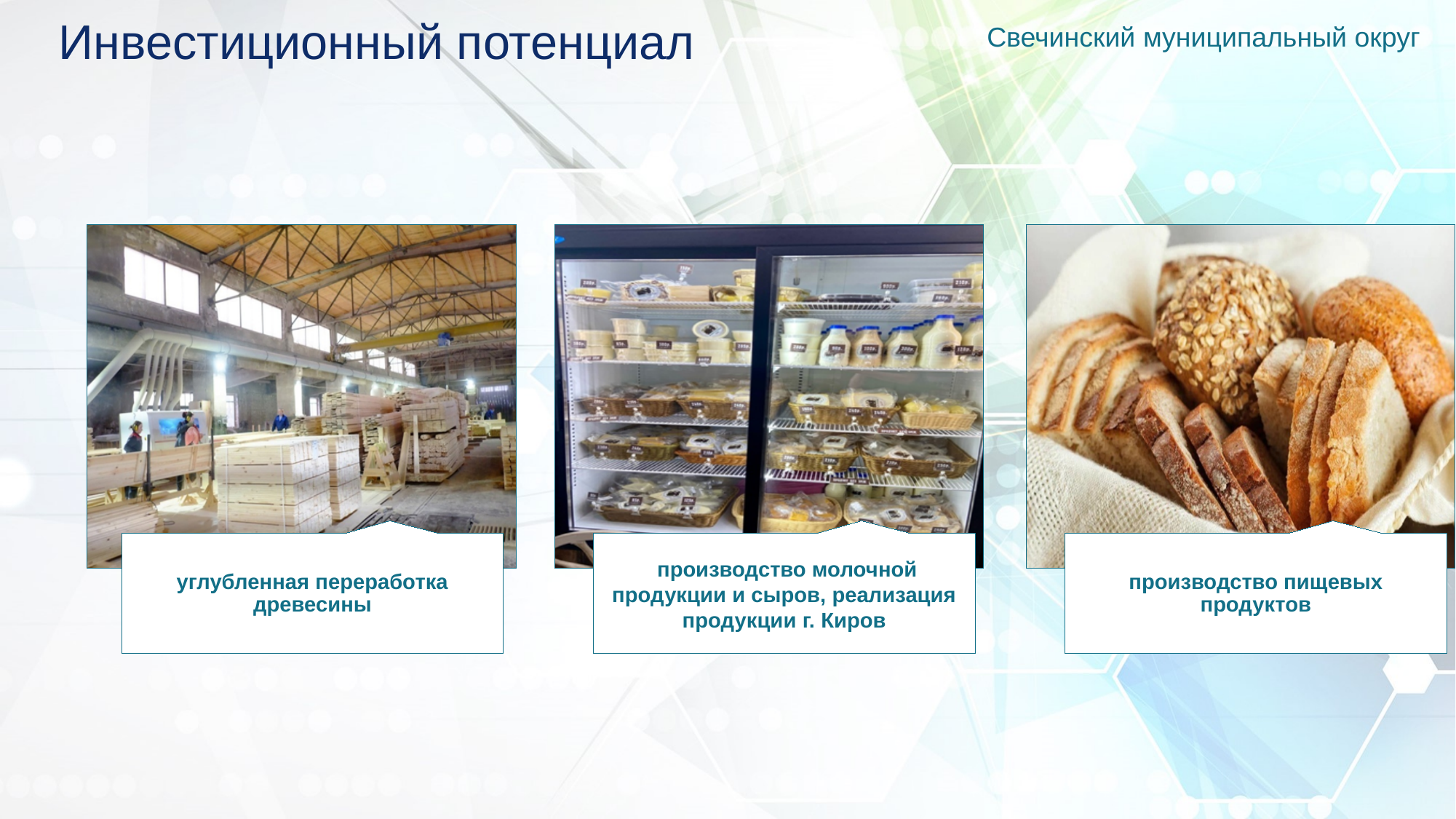

Свечинский муниципальный округ
Инвестиционный потенциал
углубленная переработка древесины
 производство молочной продукции и сыров, реализация продукции г. Киров
производство пищевых продуктов